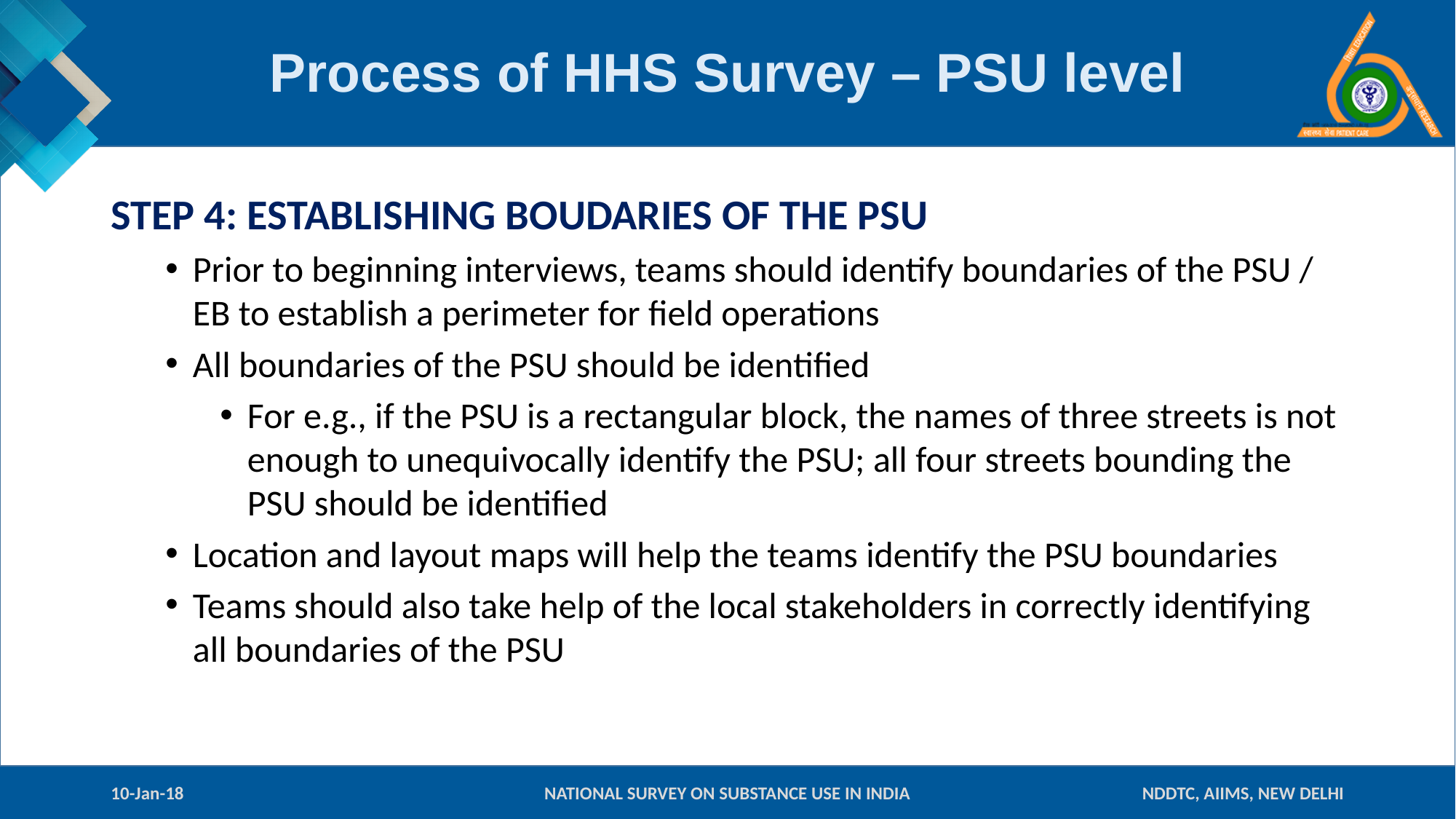

# Process of HHS Survey – PSU level
STEP 4: ESTABLISHING BOUDARIES OF THE PSU
Prior to beginning interviews, teams should identify boundaries of the PSU / EB to establish a perimeter for field operations
All boundaries of the PSU should be identified
For e.g., if the PSU is a rectangular block, the names of three streets is not enough to unequivocally identify the PSU; all four streets bounding the PSU should be identified
Location and layout maps will help the teams identify the PSU boundaries
Teams should also take help of the local stakeholders in correctly identifying all boundaries of the PSU
10-Jan-18
NATIONAL SURVEY ON SUBSTANCE USE IN INDIA
NDDTC, AIIMS, NEW DELHI